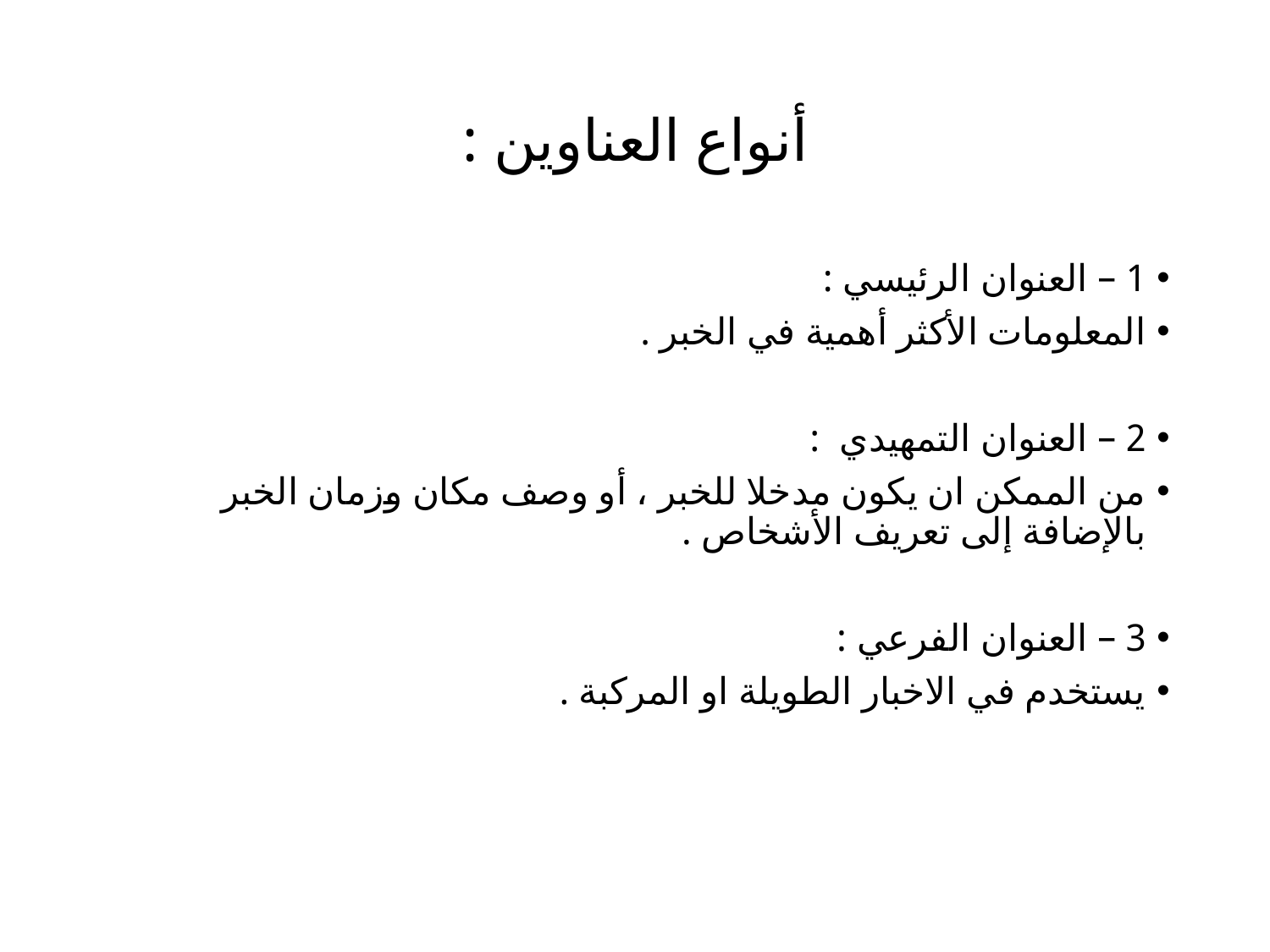

# أنواع العناوين :
1 – العنوان الرئيسي :
المعلومات الأكثر أهمية في الخبر .

2 – العنوان التمهيدي  :
من الممكن ان يكون مدخلا للخبر ، أو وصف مكان وزمان الخبر بالإضافة إلى تعريف الأشخاص .

3 – العنوان الفرعي :
يستخدم في الاخبار الطويلة او المركبة .